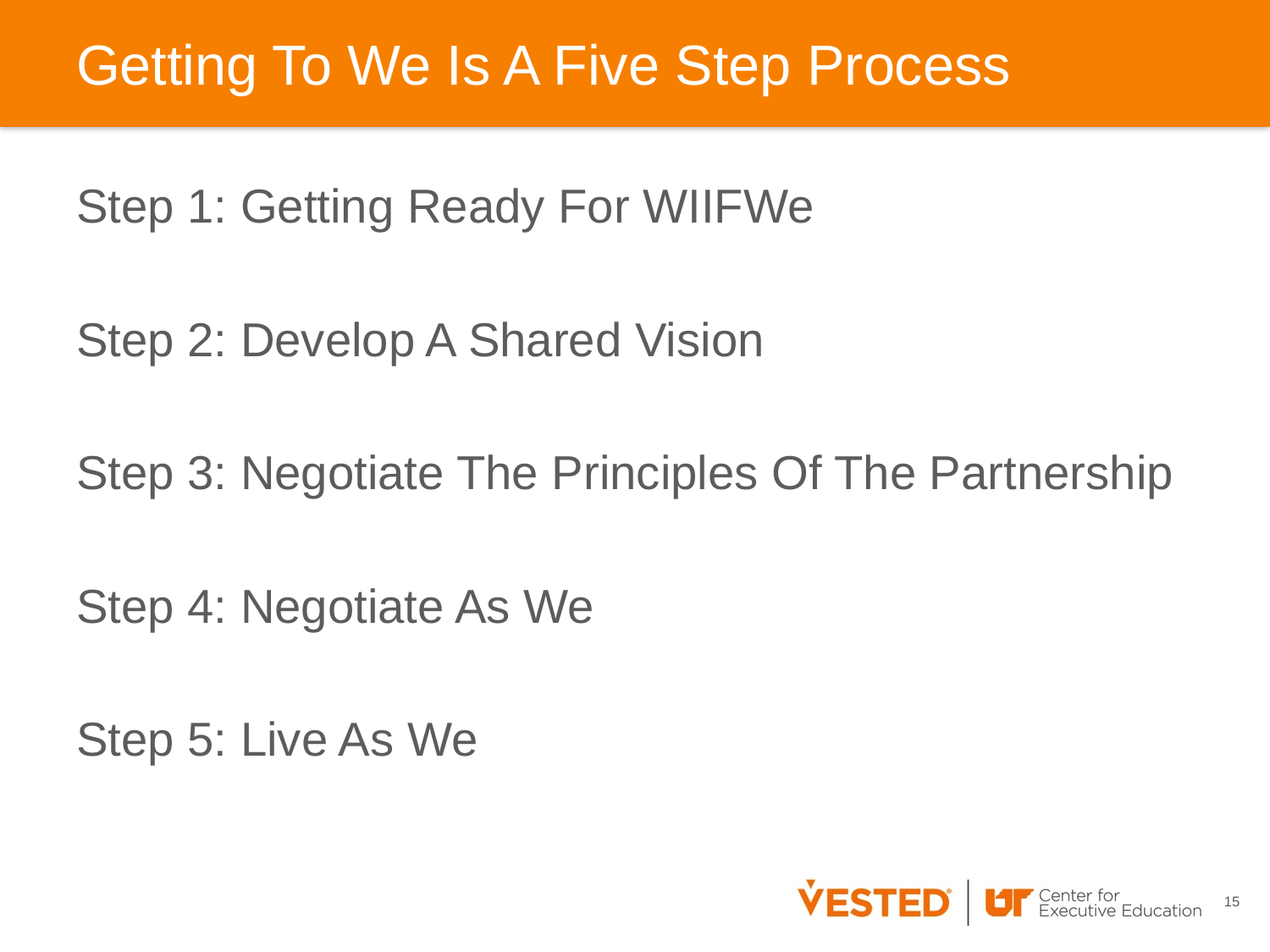

# Getting To We Is A Five Step Process
Step 1: Getting Ready For WIIFWe

Step 2: Develop A Shared Vision

Step 3: Negotiate The Principles Of The Partnership

Step 4: Negotiate As We

Step 5: Live As We
15